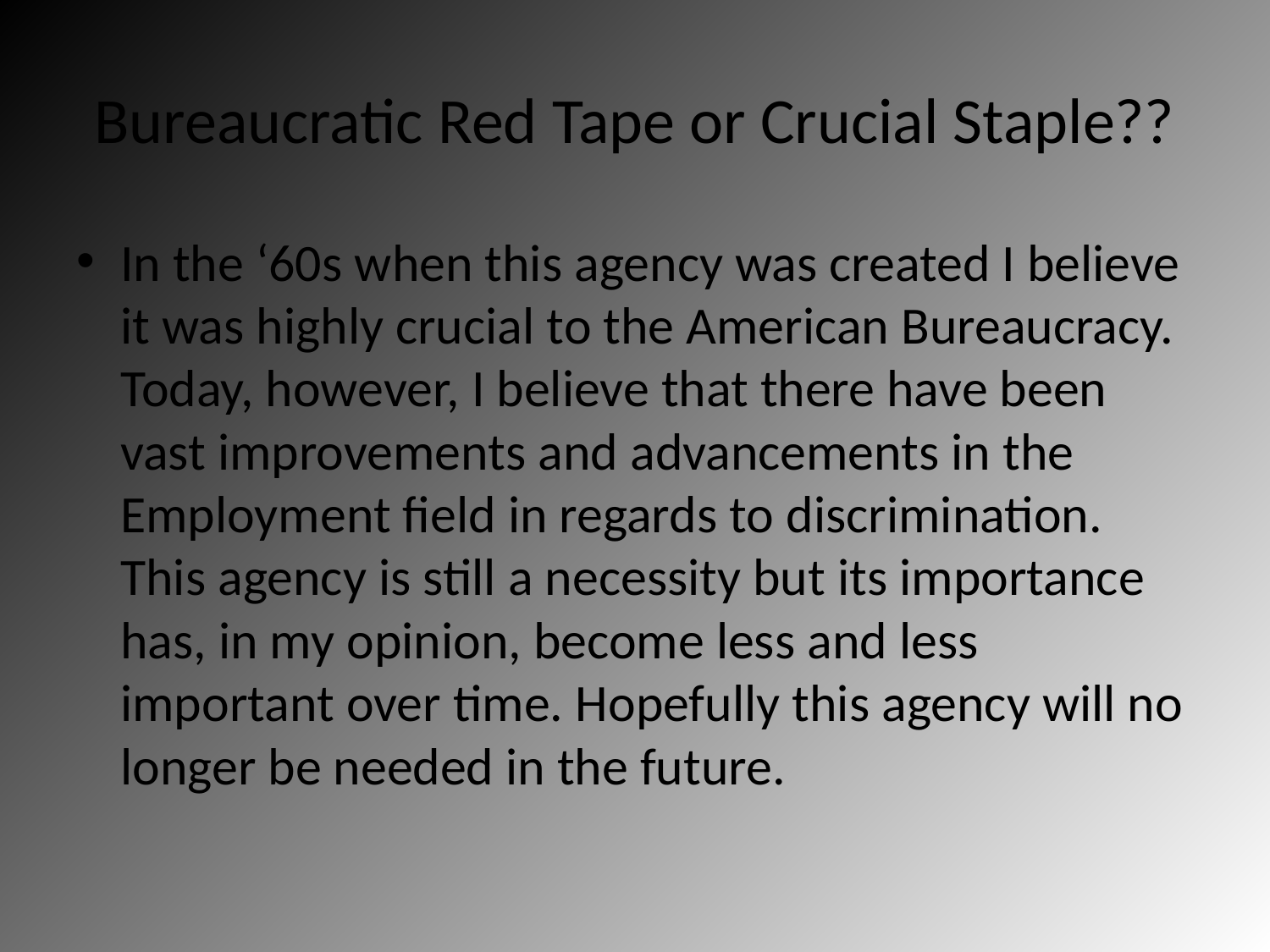

# Bureaucratic Red Tape or Crucial Staple??
In the ‘60s when this agency was created I believe it was highly crucial to the American Bureaucracy. Today, however, I believe that there have been vast improvements and advancements in the Employment field in regards to discrimination. This agency is still a necessity but its importance has, in my opinion, become less and less important over time. Hopefully this agency will no longer be needed in the future.